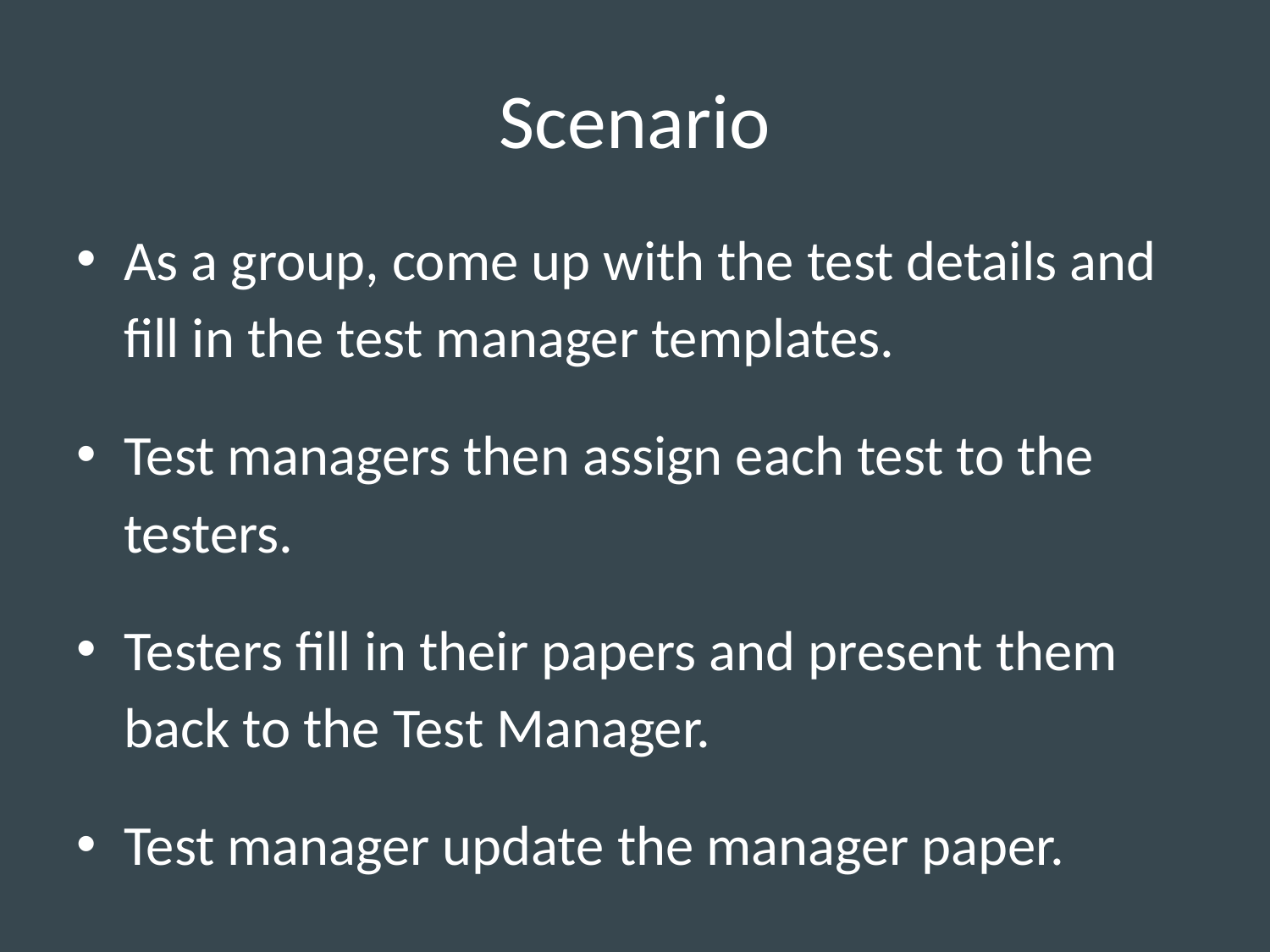

# Scenario
As a group, come up with the test details and fill in the test manager templates.
Test managers then assign each test to the testers.
Testers fill in their papers and present them back to the Test Manager.
Test manager update the manager paper.